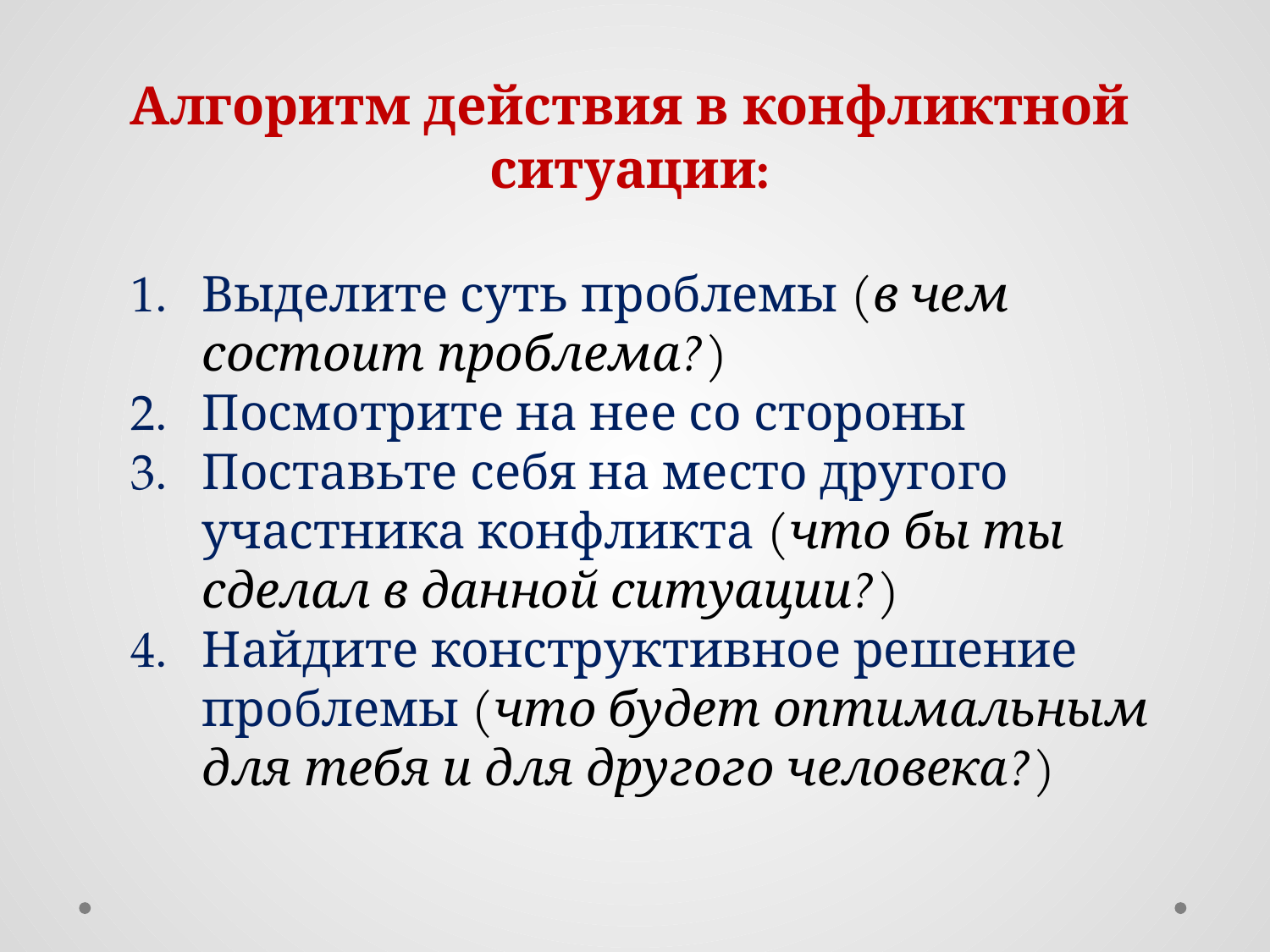

Алгоритм действия в конфликтной ситуации:

Выделите суть проблемы (в чем состоит проблема?)
Посмотрите на нее со стороны
Поставьте себя на место другого участника конфликта (что бы ты сделал в данной ситуации?)
Найдите конструктивное решение проблемы (что будет оптимальным для тебя и для другого человека?)